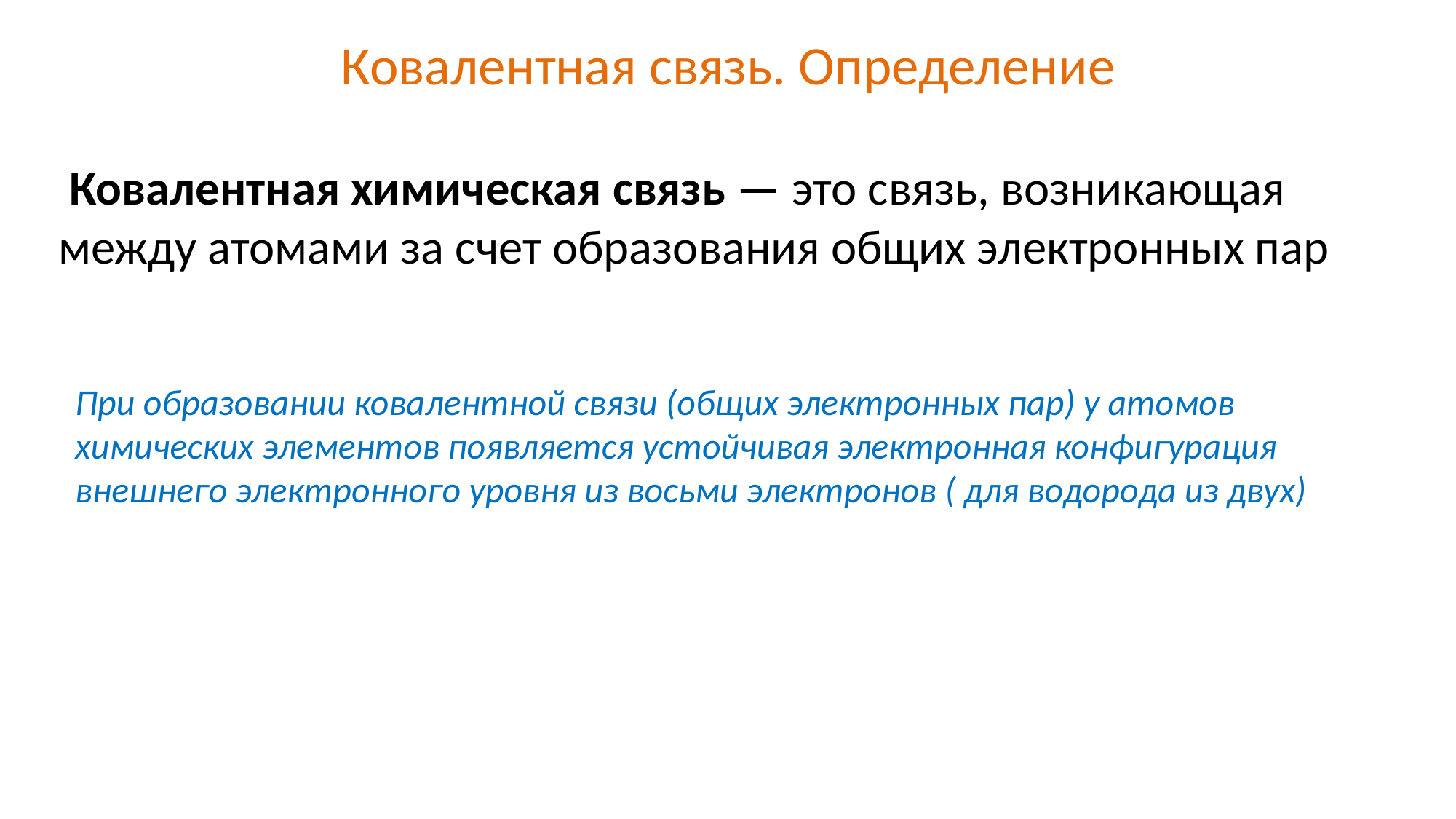

# Ковалентная связь. Определение
 Ковалентная химическая связь — это связь, возникающая между атомами за счет образования общих электронных пар
При образовании ковалентной связи (общих электронных пар) у атомов химических элементов появляется устойчивая электронная конфигурация внешнего электронного уровня из восьми электронов ( для водорода из двух)